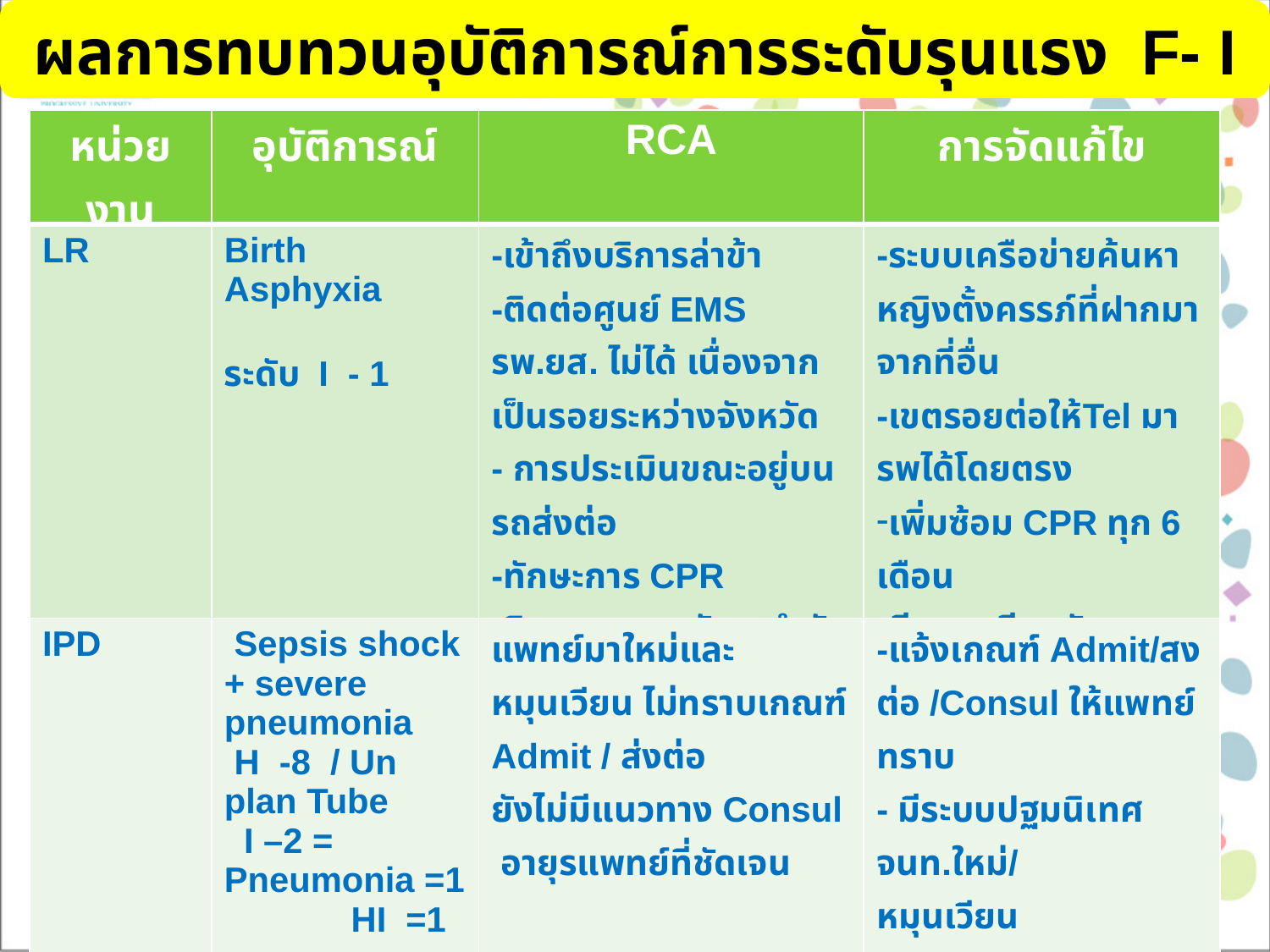

ผลการทบทวนอุบัติการณ์การระดับรุนแรง  F- I
| หน่วยงาน | อุบัติการณ์ | RCA | การจัดแก้ไข |
| --- | --- | --- | --- |
| LR | Birth Asphyxia ระดับ I - 1 | -เข้าถึงบริการล่าข้า -ติดต่อศูนย์ EMS รพ.ยส. ไม่ได้ เนื่องจากเป็นรอยระหว่างจังหวัด - การประเมินขณะอยู่บนรถส่งต่อ -ทักษะการ CPR เกิดนอกเวลา อัตรากำลังไม่เพียงพอ | -ระบบเครือข่ายค้นหาหญิงตั้งครรภ์ที่ฝากมาจากที่อื่น -เขตรอยต่อให้Tel มา รพได้โดยตรง เพิ่มซ้อม CPR ทุก 6 เดือน มีระบบเรียกอัตรากำลังเสริม |
| IPD | Sepsis shock + severe pneumonia H -8 / Un plan Tube I –2 = Pneumonia =1 HI =1 | แพทย์มาใหม่และหมุนเวียน ไม่ทราบเกณฑ์ Admit / ส่งต่อ ยังไม่มีแนวทาง Consul อายุรแพทย์ที่ชัดเจน | -แจ้งเกณฑ์ Admit/สงต่อ /Consul ให้แพทย์ทราบ - มีระบบปฐมนิเทศ จนท.ใหม่/ หมุนเวียน |